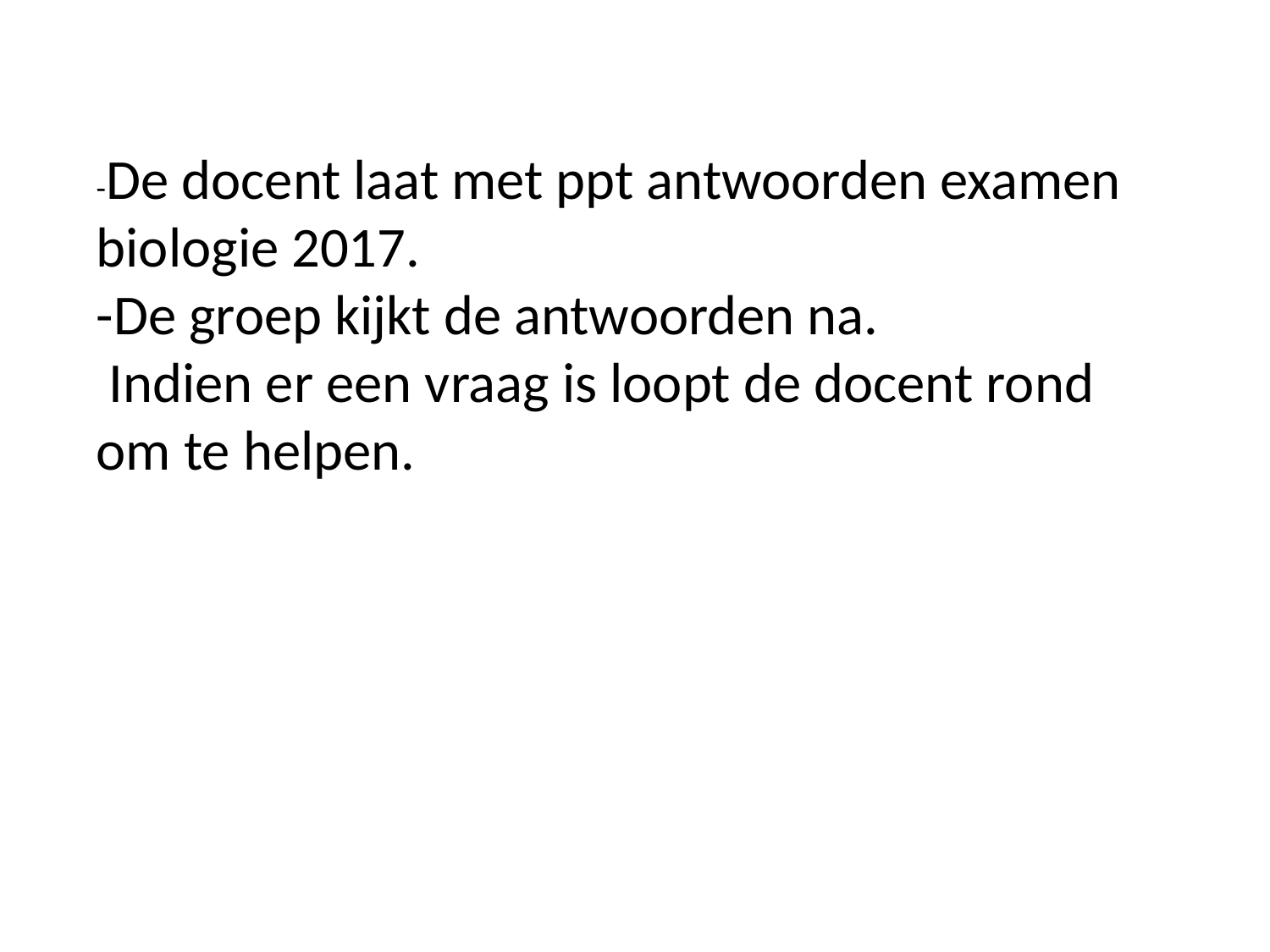

-De docent laat met ppt antwoorden examen biologie 2017.
-De groep kijkt de antwoorden na.
 Indien er een vraag is loopt de docent rond om te helpen.